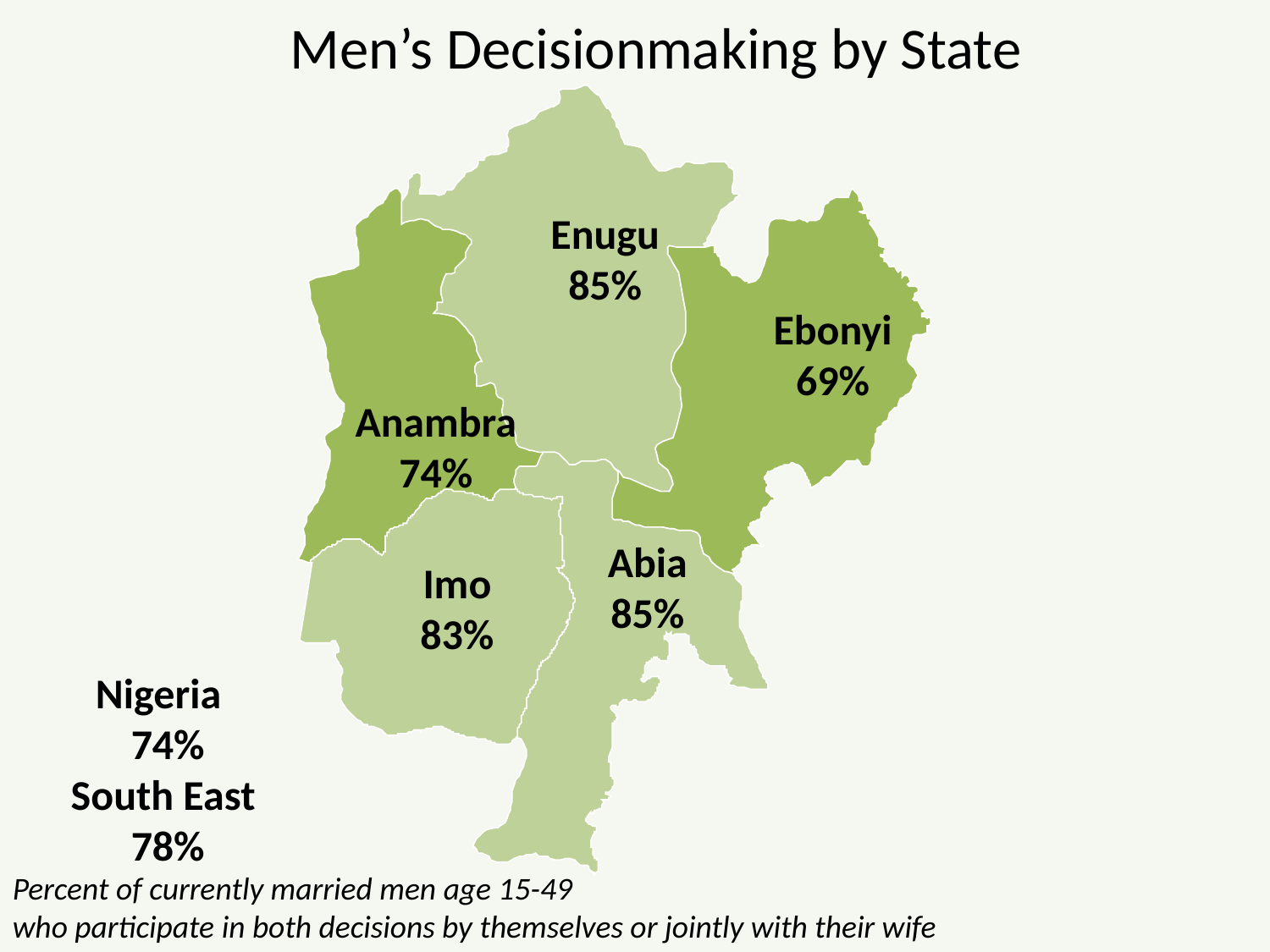

Men’s Decisionmaking by State

Enugu
85%
Ebonyi
69%

Anambra
74%
Abia
85%
Imo
83%
Nigeria
74%
South East
78%
Percent of currently married men age 15-49
who participate in both decisions by themselves or jointly with their wife